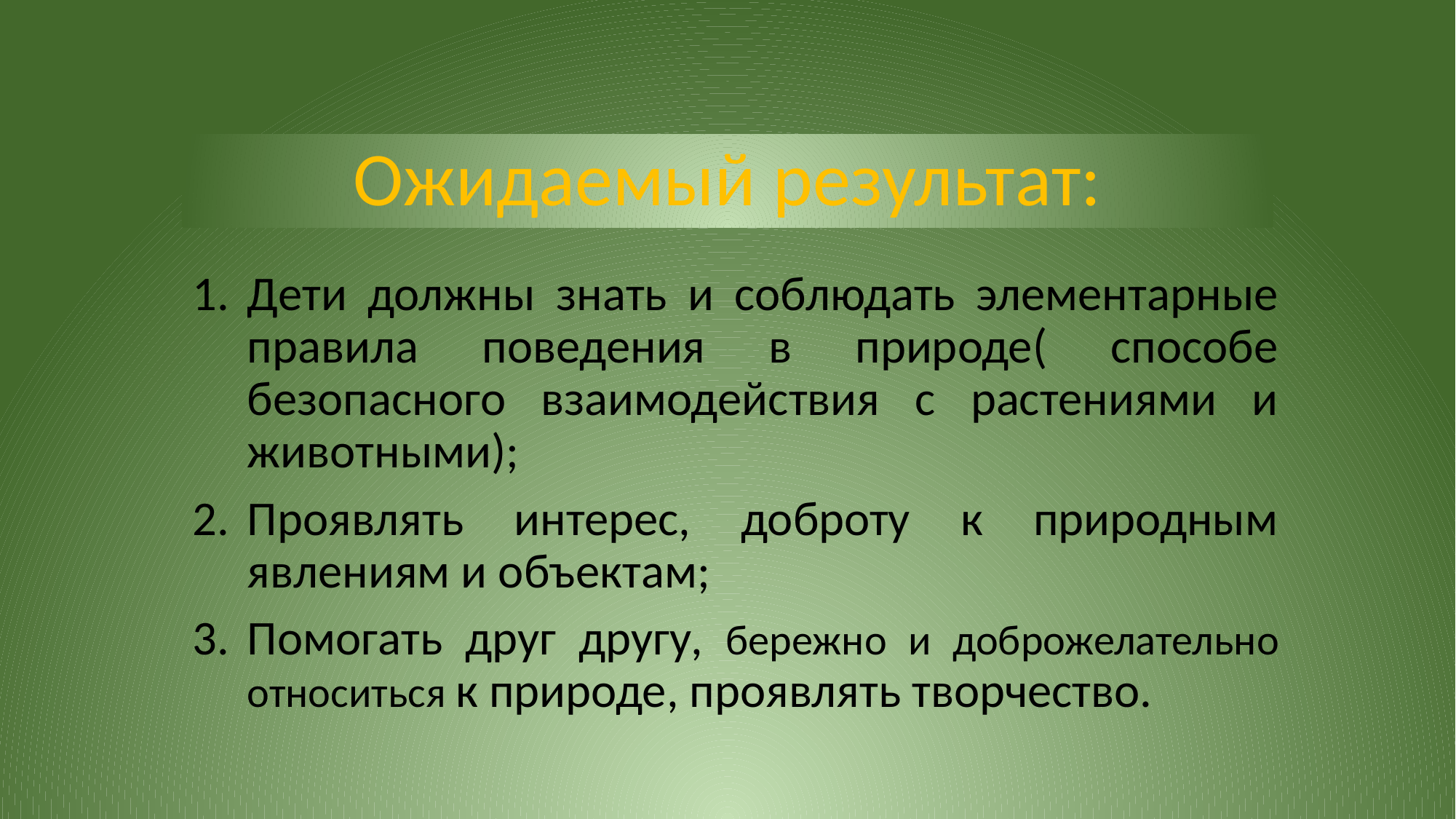

# Ожидаемый результат:
Дети должны знать и соблюдать элементарные правила поведения в природе( способе безопасного взаимодействия с растениями и животными);
Проявлять интерес, доброту к природным явлениям и объектам;
Помогать друг другу, бережно и доброжелательно относиться к природе, проявлять творчество.